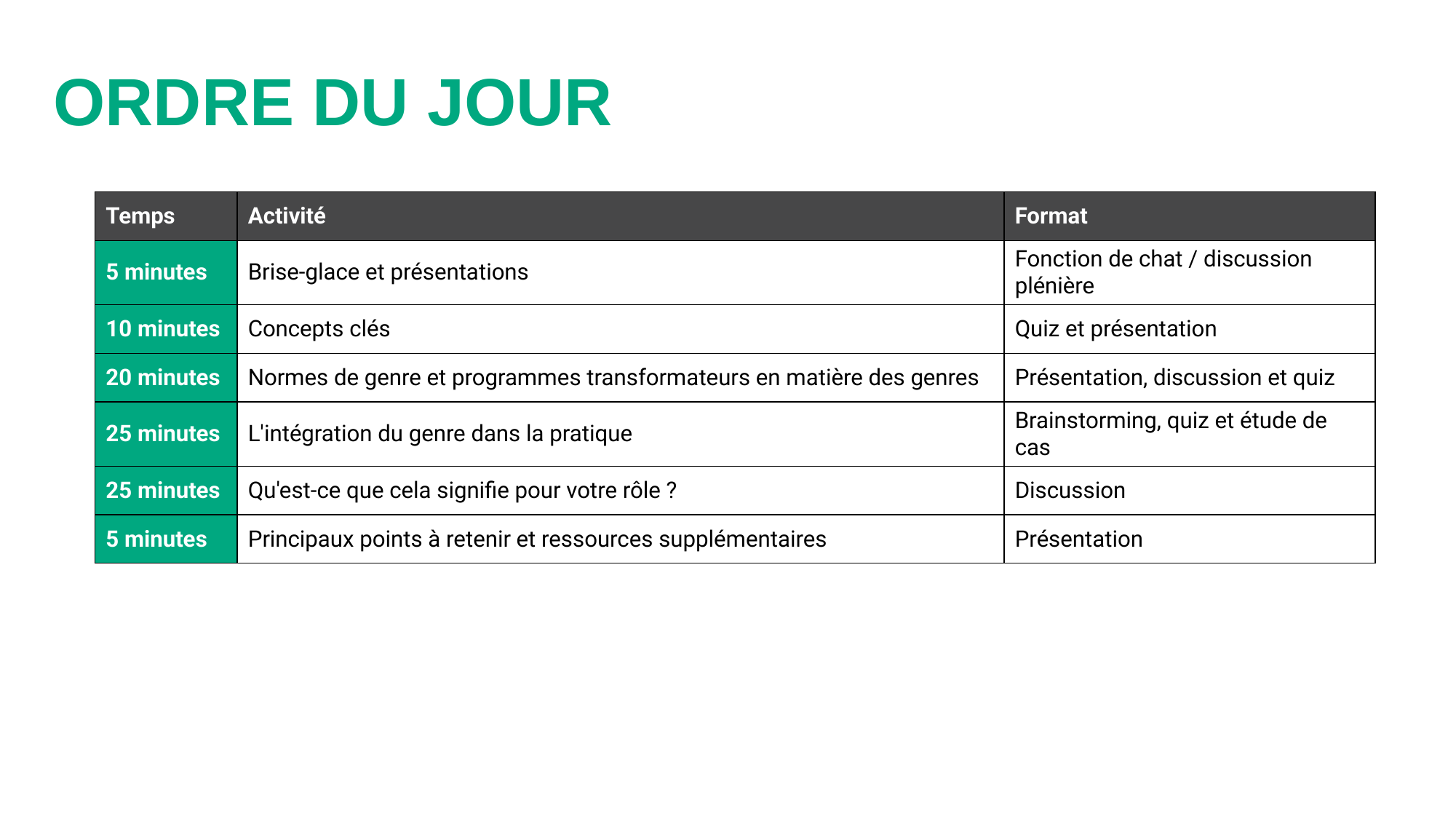

# ORDRE DU JOUR
| Temps | Activité | Format |
| --- | --- | --- |
| 5 minutes | Brise-glace et présentations | Fonction de chat / discussion plénière |
| 10 minutes | Concepts clés | Quiz et présentation |
| 20 minutes | Normes de genre et programmes transformateurs en matière des genres | Présentation, discussion et quiz |
| 25 minutes | L'intégration du genre dans la pratique | Brainstorming, quiz et étude de cas |
| 25 minutes | Qu'est-ce que cela signifie pour votre rôle ? | Discussion |
| 5 minutes | Principaux points à retenir et ressources supplémentaires | Présentation |